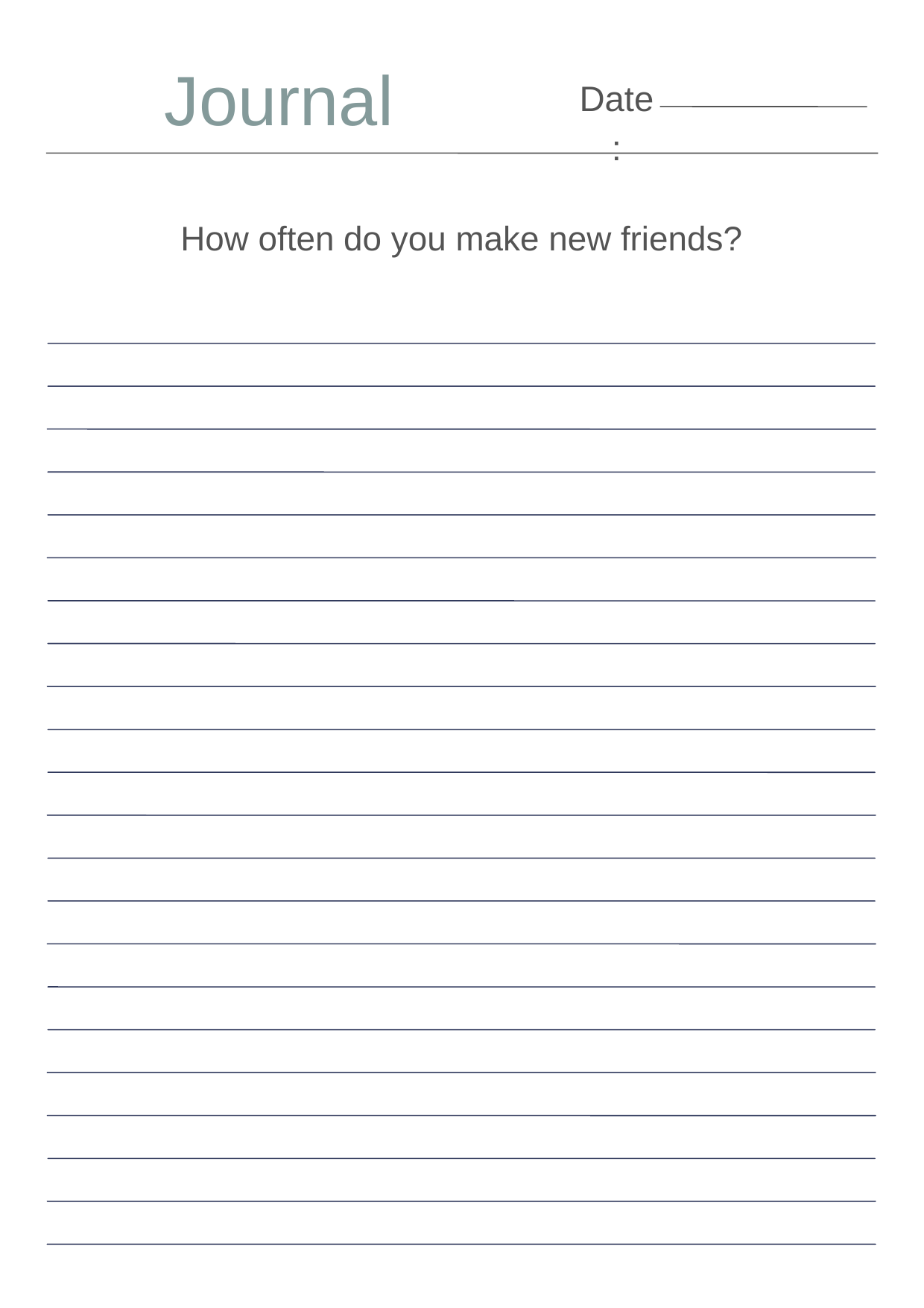

Journal
Date:

How often do you make new friends?